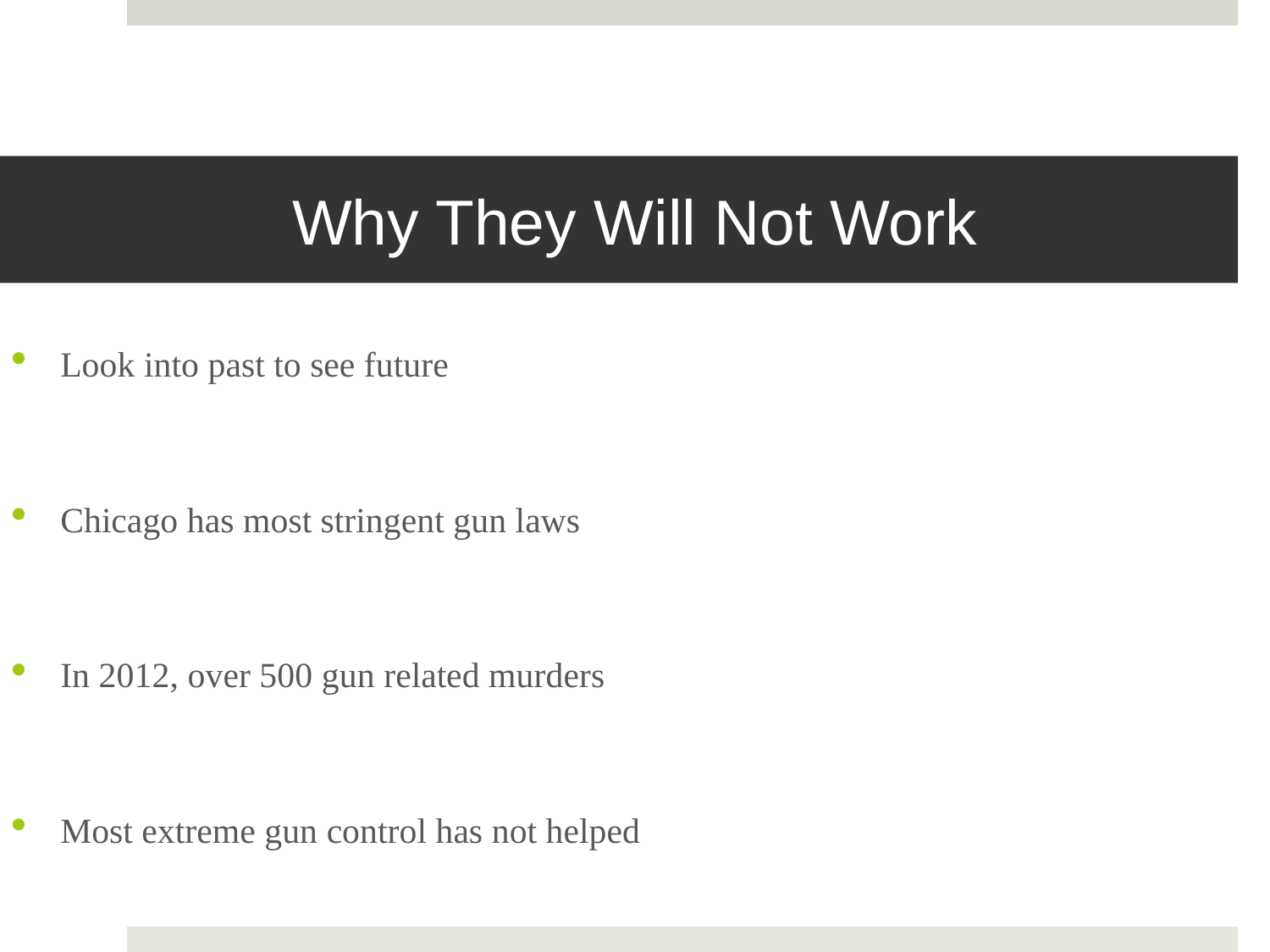

# Why They Will Not Work
Look into past to see future

Chicago has most stringent gun laws

In 2012, over 500 gun related murders

Most extreme gun control has not helped